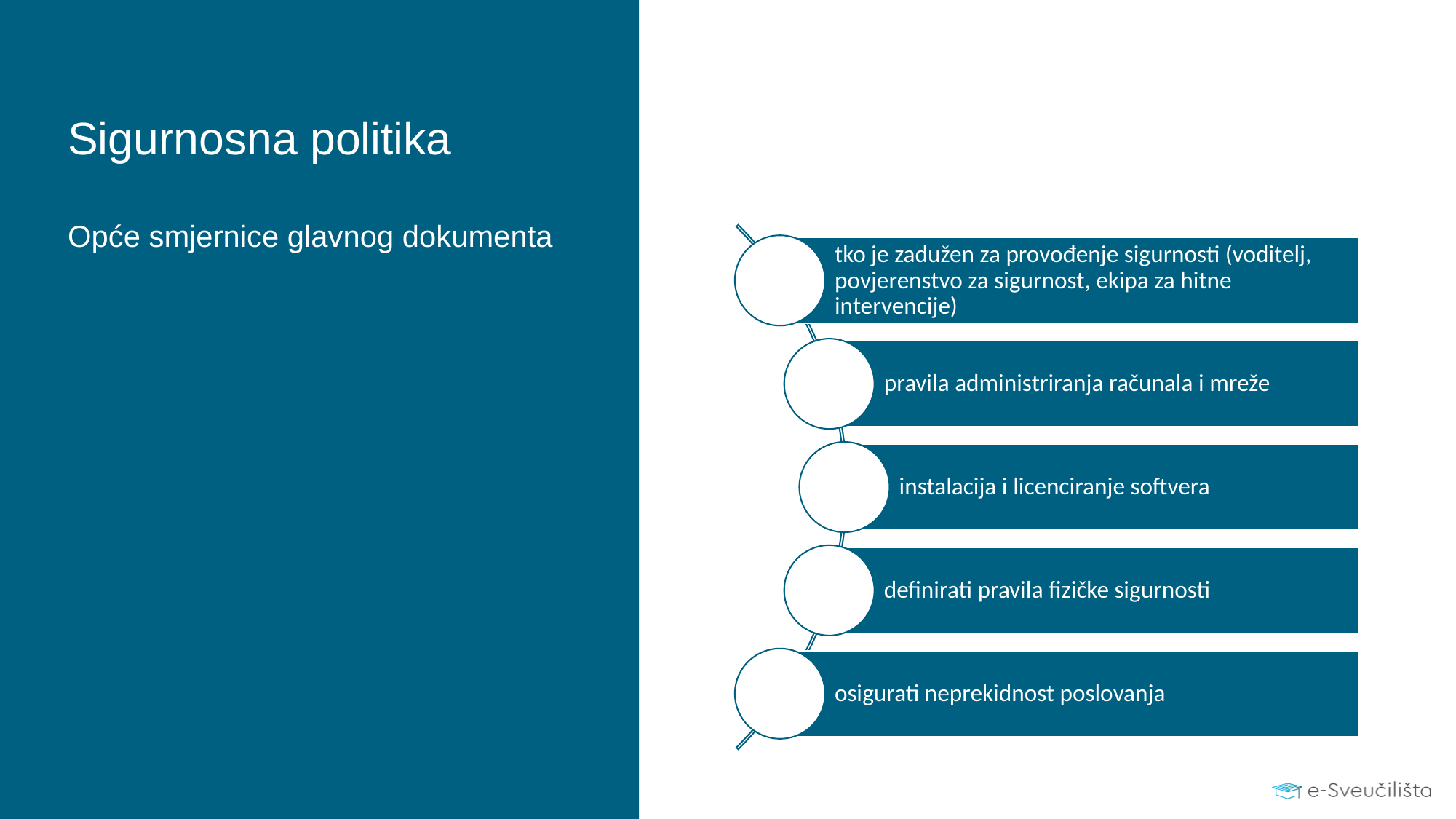

# Sigurnosna politika

tko je zadužen za provođenje sigurnosti (voditelj, povjerenstvo za sigurnost, ekipa za hitne intervencije)

pravila administriranja računala i mreže

instalacija i licenciranje softvera

definirati pravila fizičke sigurnosti

osigurati neprekidnost poslovanja
Opće smjernice glavnog dokumenta